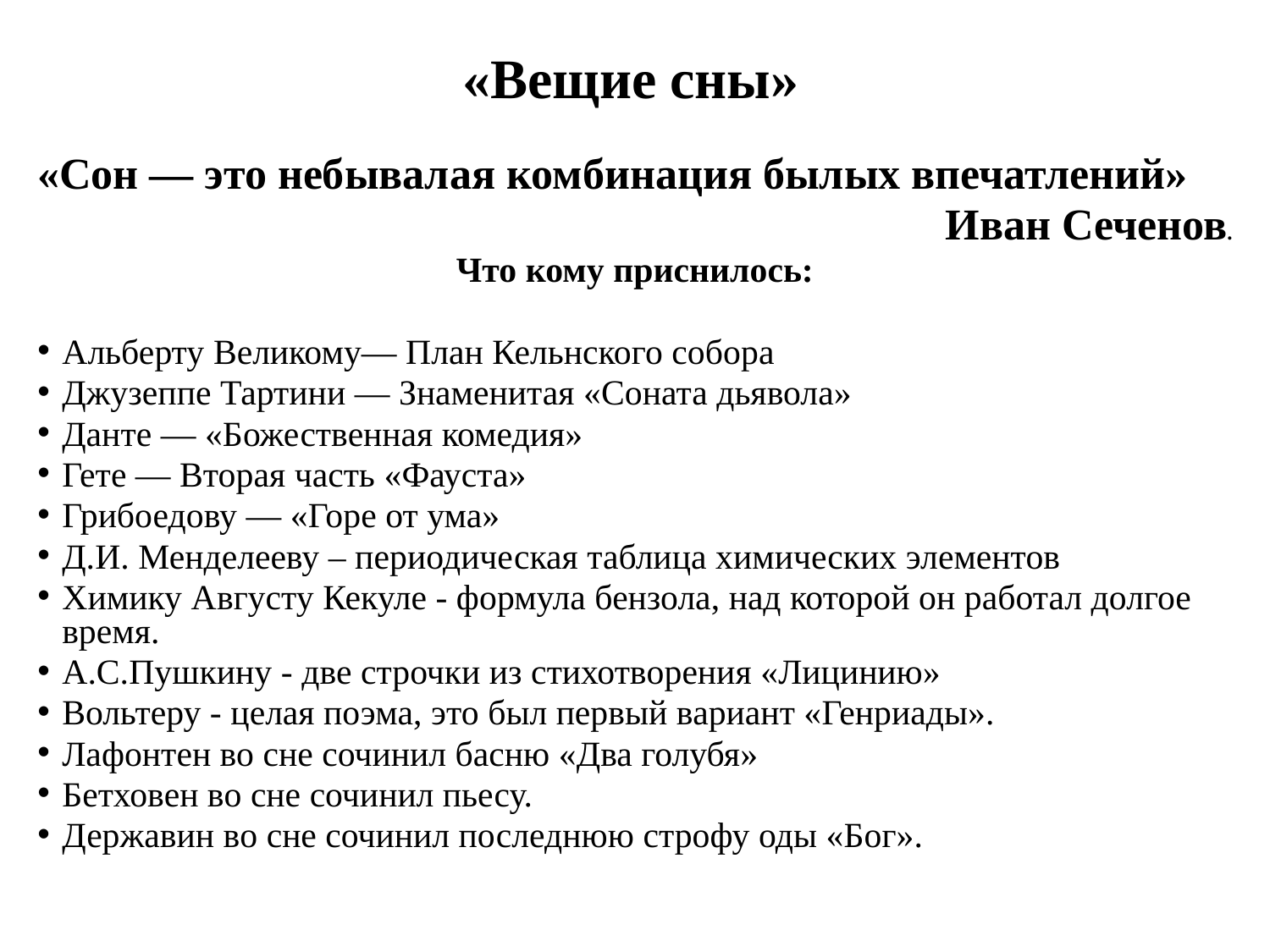

# «Вещие сны»

«Сон — это небывалая комбинация былых впечатлений»
Иван Сеченов.
Что кому приснилось:

Альберту Великому— План Кельнского собора
Джузеппе Тартини — Знаменитая «Соната дьявола»
Данте — «Божественная комедия»
Гете — Вторая часть «Фауста»
Грибоедову — «Горе от ума»
Д.И. Менделееву – периодическая таблица химических элементов
Химику Августу Кекуле - формула бензола, над которой он работал долгое время.
А.С.Пушкину - две строчки из стихотворения «Лицинию»
Вольтеру - целая поэма, это был первый вариант «Генриады».
Лафонтен во сне сочинил басню «Два голубя»
Бетховен во сне сочинил пьесу.
Державин во сне сочинил последнюю строфу оды «Бог».